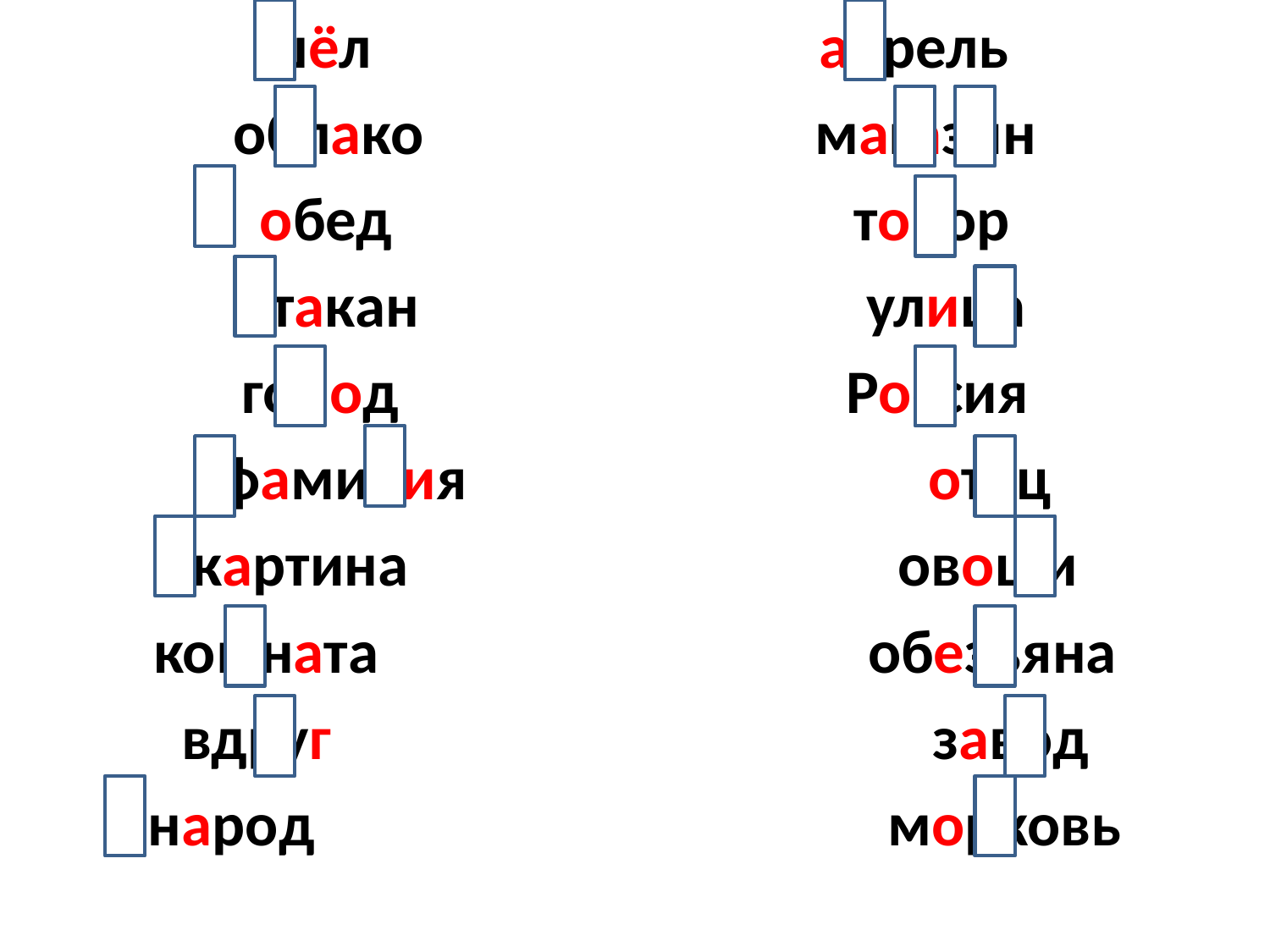

шёл                                апрель
облако                            магазин
обед                                 топор
стакан                                улица
город                                Россия
фамилия                                 отец
картина                                   овощи
комната                                   обезьяна
вдруг                                           завод
народ                                         морковь